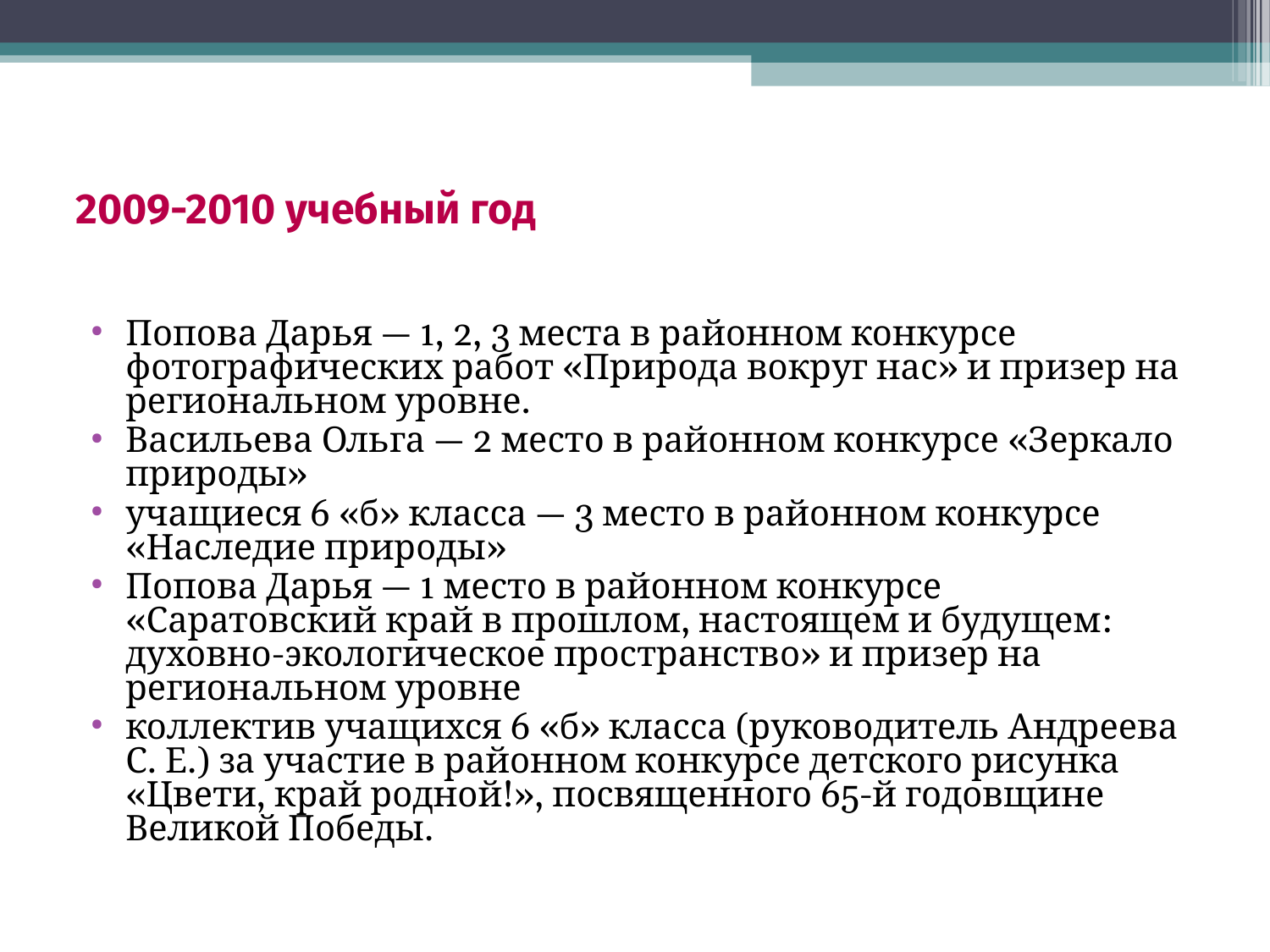

2009-2010 учебный год
Попова Дарья — 1, 2, 3 места в районном конкурсе фотографических работ «Природа вокруг нас» и призер на региональном уровне.
Васильева Ольга — 2 место в районном конкурсе «Зеркало природы»
учащиеся 6 «б» класса — 3 место в районном конкурсе «Наследие природы»
Попова Дарья — 1 место в районном конкурсе «Саратовский край в прошлом, настоящем и будущем: духовно-экологическое пространство» и призер на региональном уровне
коллектив учащихся 6 «б» класса (руководитель Андреева С. Е.) за участие в районном конкурсе детского рисунка «Цвети, край родной!», посвященного 65-й годовщине Великой Победы.